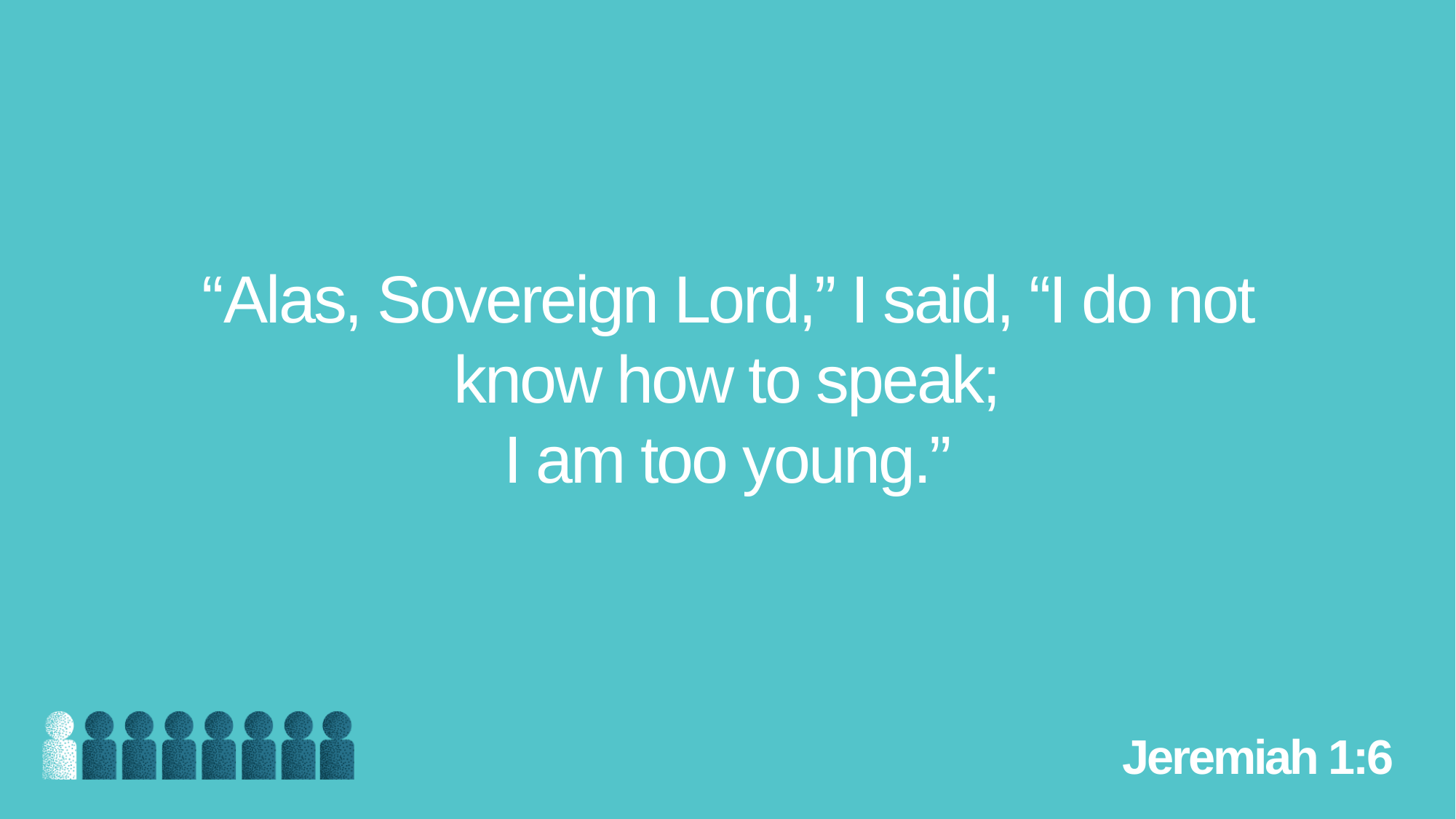

“Alas, Sovereign Lord,” I said, “I do not know how to speak;
I am too young.”
Jeremiah 1:6